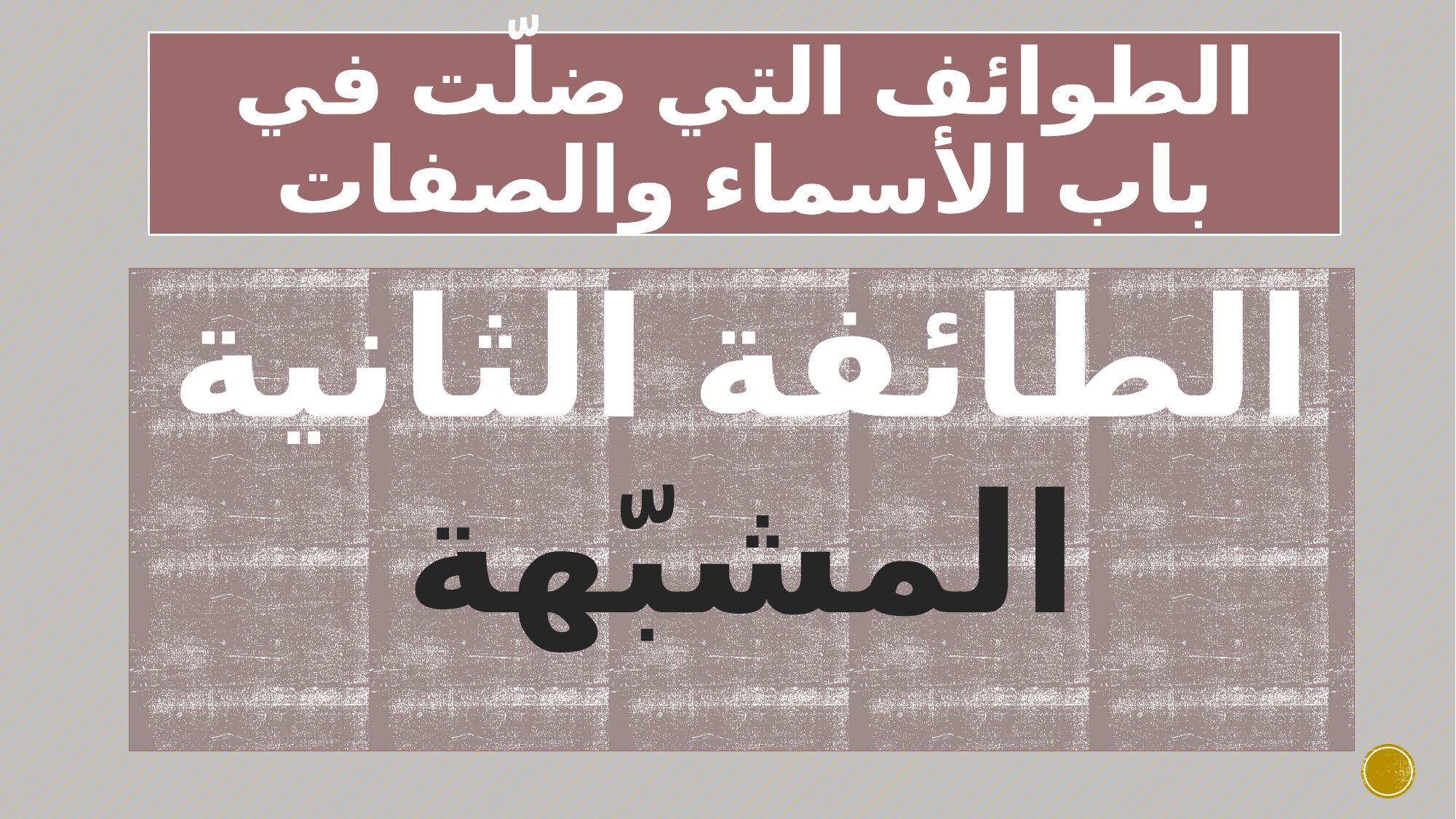

# الطوائف التي ضلّت في باب الأسماء والصفات
الطائفة الثانية
المشبّهة